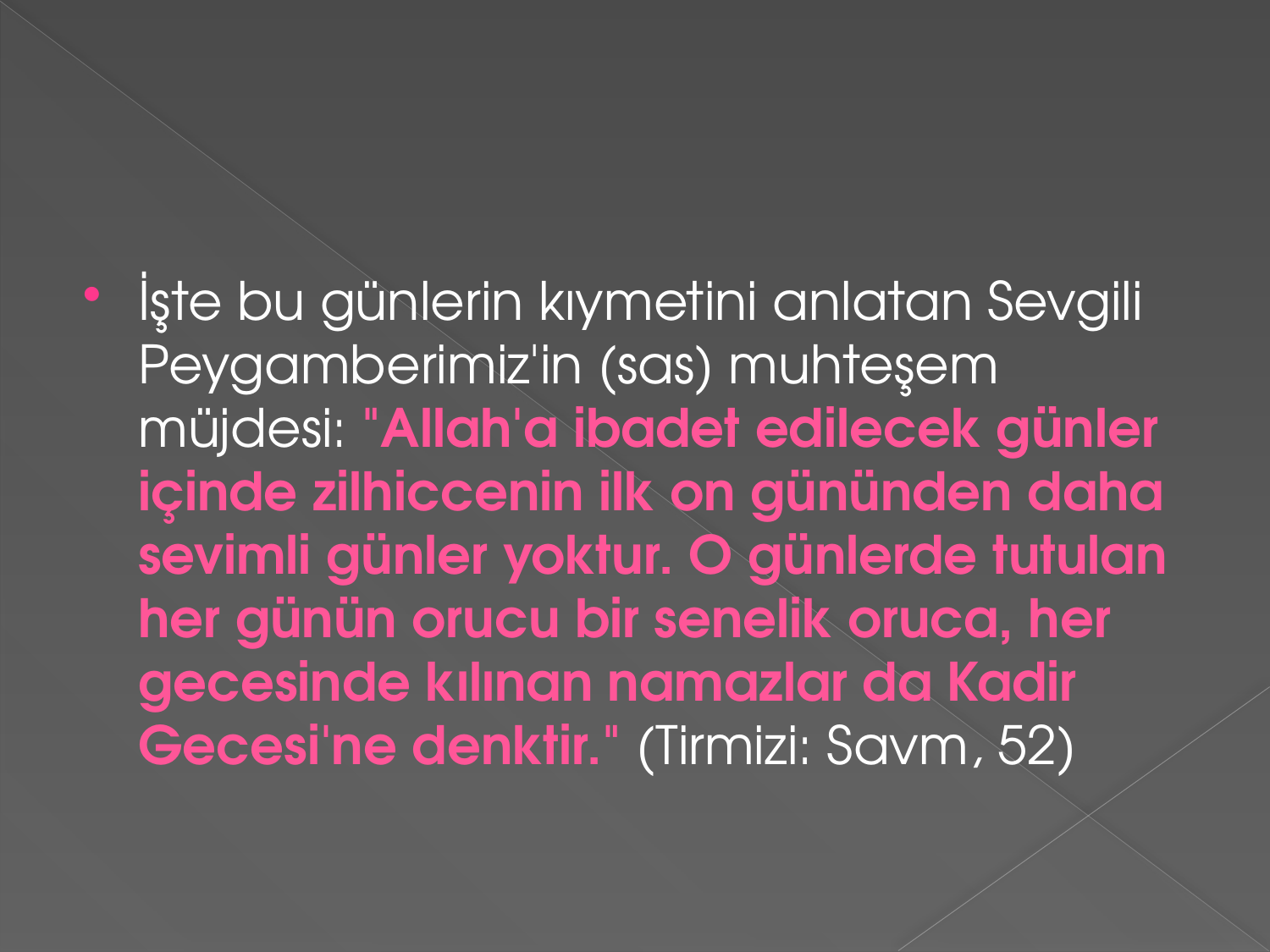

#
İşte bu günlerin kıymetini anlatan Sevgili Peygamberimiz'in (sas) muhteşem müjdesi: "Allah'a ibadet edilecek günler içinde zilhiccenin ilk on gününden daha sevimli günler yoktur. O günlerde tutulan her günün orucu bir senelik oruca, her gecesinde kılınan namazlar da Kadir Gecesi'ne denktir." (Tirmizi: Savm, 52)